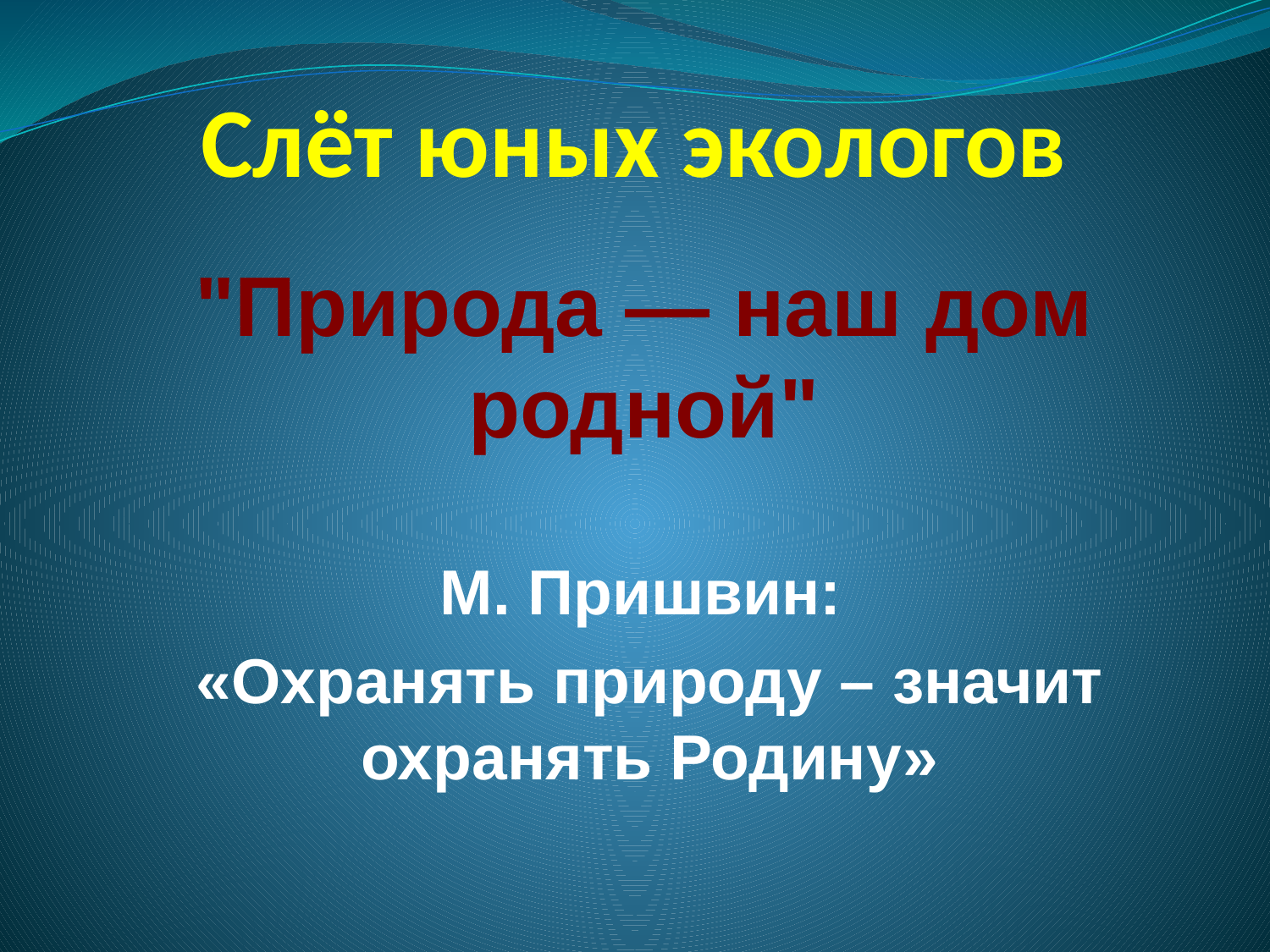

# Слёт юных экологов
"Природа — наш дом родной"

М. Пришвин:
«Охранять природу – значит охранять Родину»